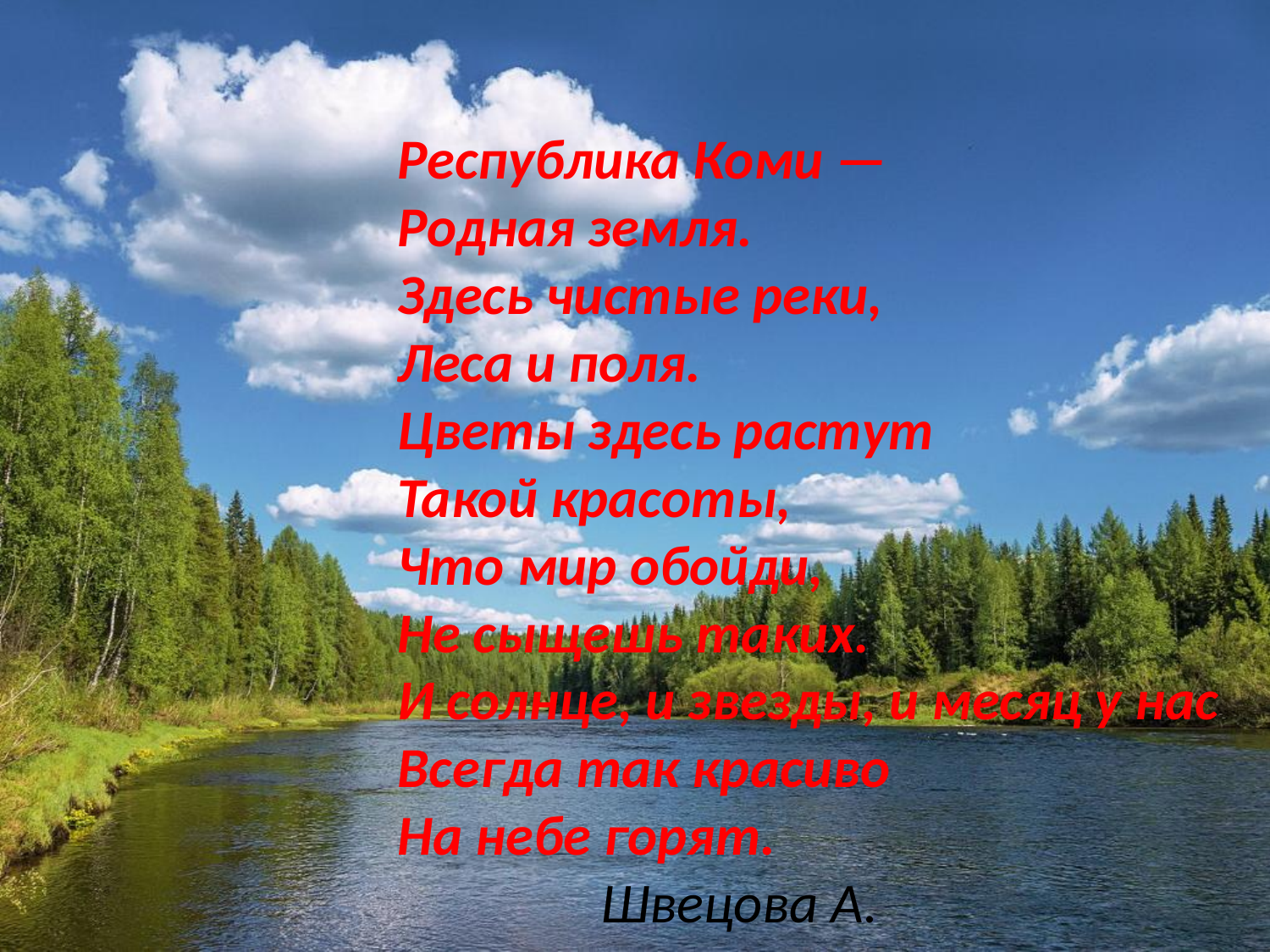

Республика Коми —
Родная земля.
Здесь чистые реки,
Леса и поля.
Цветы здесь растут
Такой красоты,
Что мир обойди,
Не сыщешь таких.
И солнце, и звезды, и месяц у нас
Всегда так красиво
На небе горят.
                Швецова А.